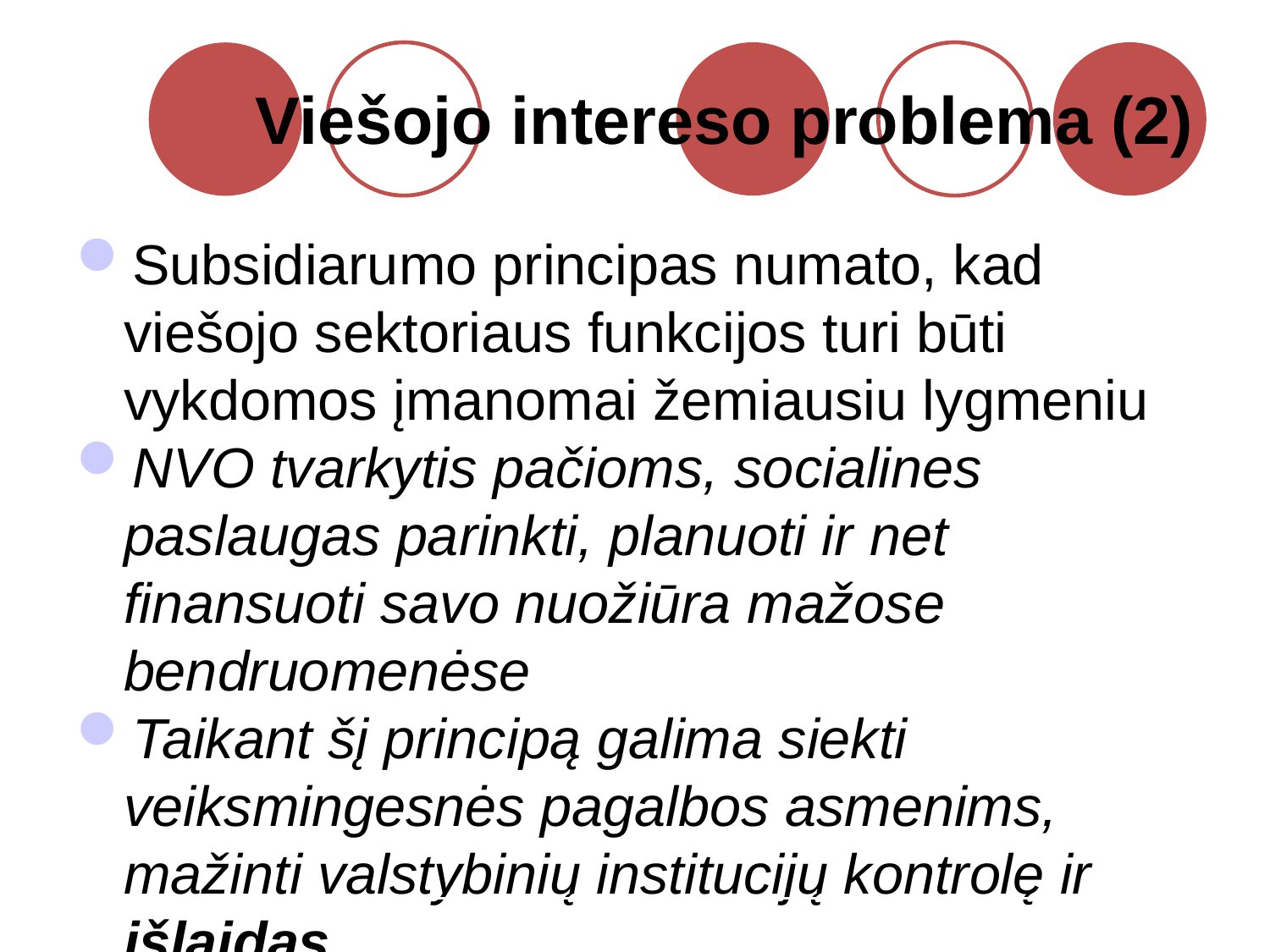

Viešojo intereso problema (2)
Subsidiarumo principas numato, kad viešojo sektoriaus funkcijos turi būti vykdomos įmanomai žemiausiu lygmeniu
NVO tvarkytis pačioms, socialines paslaugas parinkti, planuoti ir net finansuoti savo nuožiūra mažose bendruomenėse
Taikant šį principą galima siekti veiksmingesnės pagalbos asmenims, mažinti valstybinių institucijų kontrolę ir išlaidas